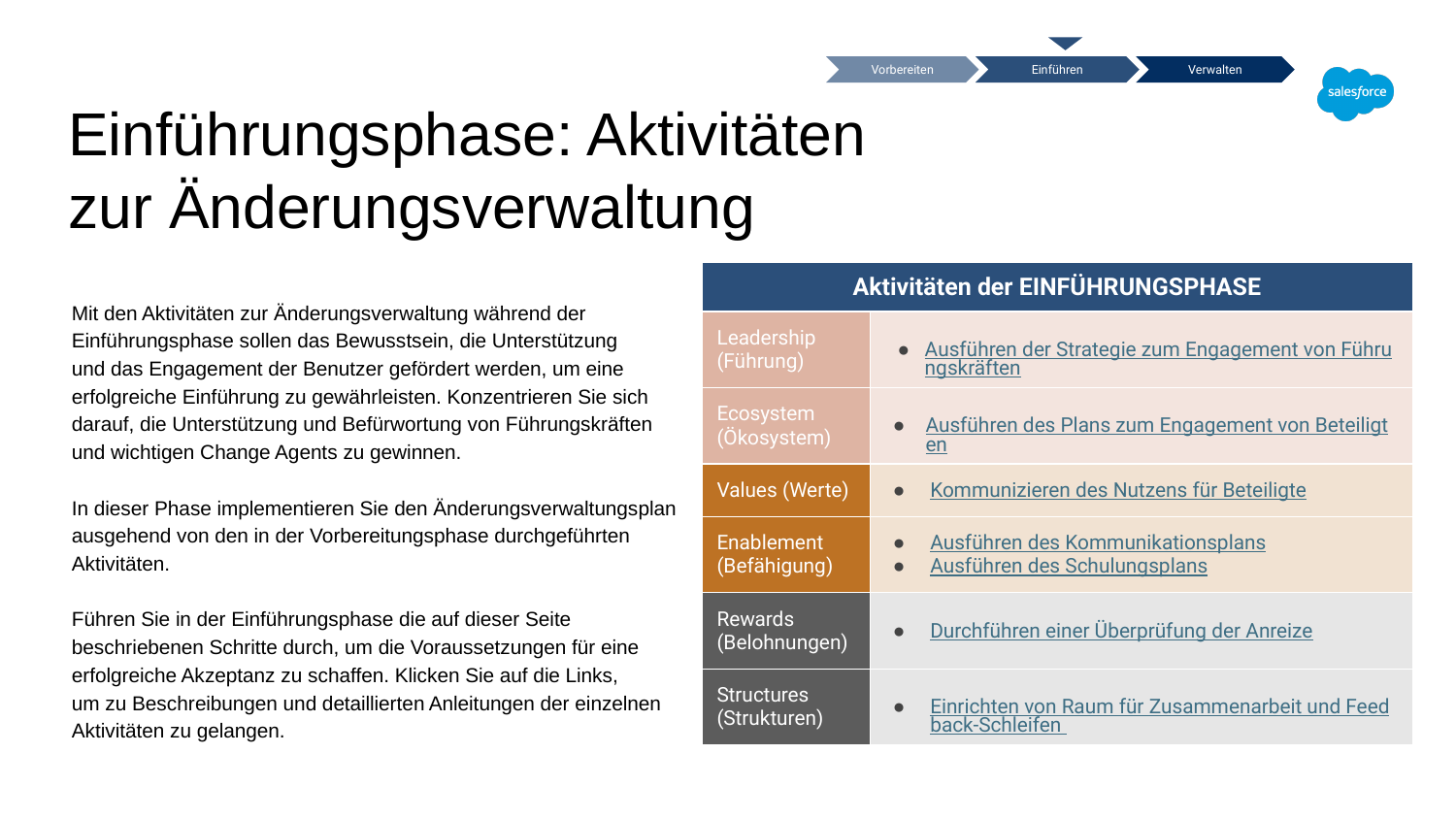

Vorbereiten
Einführen
Verwalten
Einführungsphase: Aktivitäten zur Änderungsverwaltung
| Aktivitäten der EINFÜHRUNGSPHASE |  |
| --- | --- |
| Leadership (Führung) | Ausführen der Strategie zum Engagement von Führungskräften |
| Ecosystem (Ökosystem) | Ausführen des Plans zum Engagement von Beteiligten |
| Values (Werte) | Kommunizieren des Nutzens für Beteiligte |
| Enablement (Befähigung) | Ausführen des Kommunikationsplans Ausführen des Schulungsplans |
| Rewards (Belohnungen) | Durchführen einer Überprüfung der Anreize |
| Structures (Strukturen) | Einrichten von Raum für Zusammenarbeit und Feedback-Schleifen |
Mit den Aktivitäten zur Änderungsverwaltung während der Einführungsphase sollen das Bewusstsein, die Unterstützung
und das Engagement der Benutzer gefördert werden, um eine erfolgreiche Einführung zu gewährleisten. Konzentrieren Sie sich darauf, die Unterstützung und Befürwortung von Führungskräften und wichtigen Change Agents zu gewinnen.

In dieser Phase implementieren Sie den Änderungsverwaltungsplan ausgehend von den in der Vorbereitungsphase durchgeführten Aktivitäten.

Führen Sie in der Einführungsphase die auf dieser Seite beschriebenen Schritte durch, um die Voraussetzungen für eine erfolgreiche Akzeptanz zu schaffen. Klicken Sie auf die Links,
um zu Beschreibungen und detaillierten Anleitungen der einzelnen Aktivitäten zu gelangen.